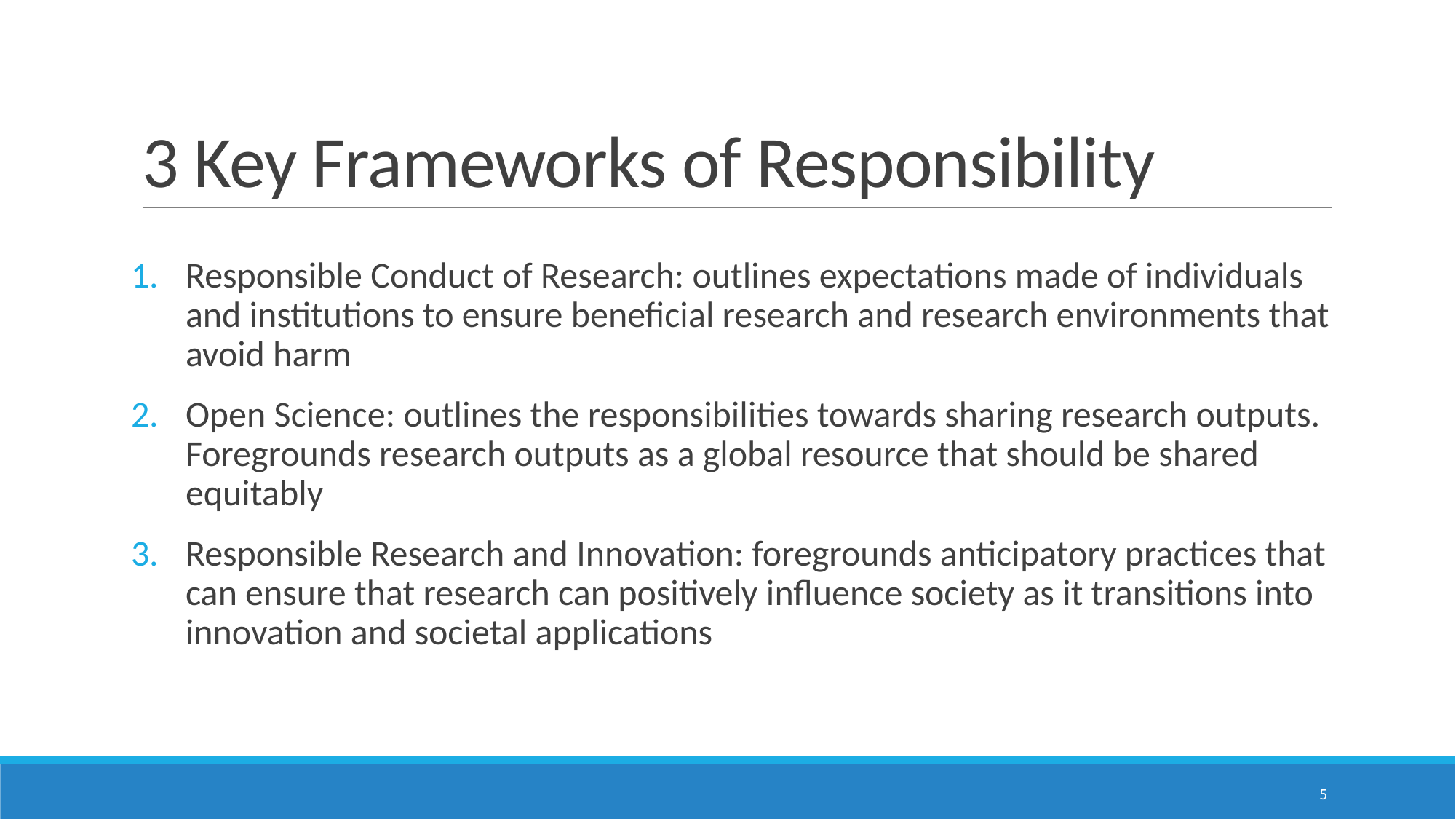

# 3 Key Frameworks of Responsibility
Responsible Conduct of Research: outlines expectations made of individuals and institutions to ensure beneficial research and research environments that avoid harm
Open Science: outlines the responsibilities towards sharing research outputs. Foregrounds research outputs as a global resource that should be shared equitably
Responsible Research and Innovation: foregrounds anticipatory practices that can ensure that research can positively influence society as it transitions into innovation and societal applications
5